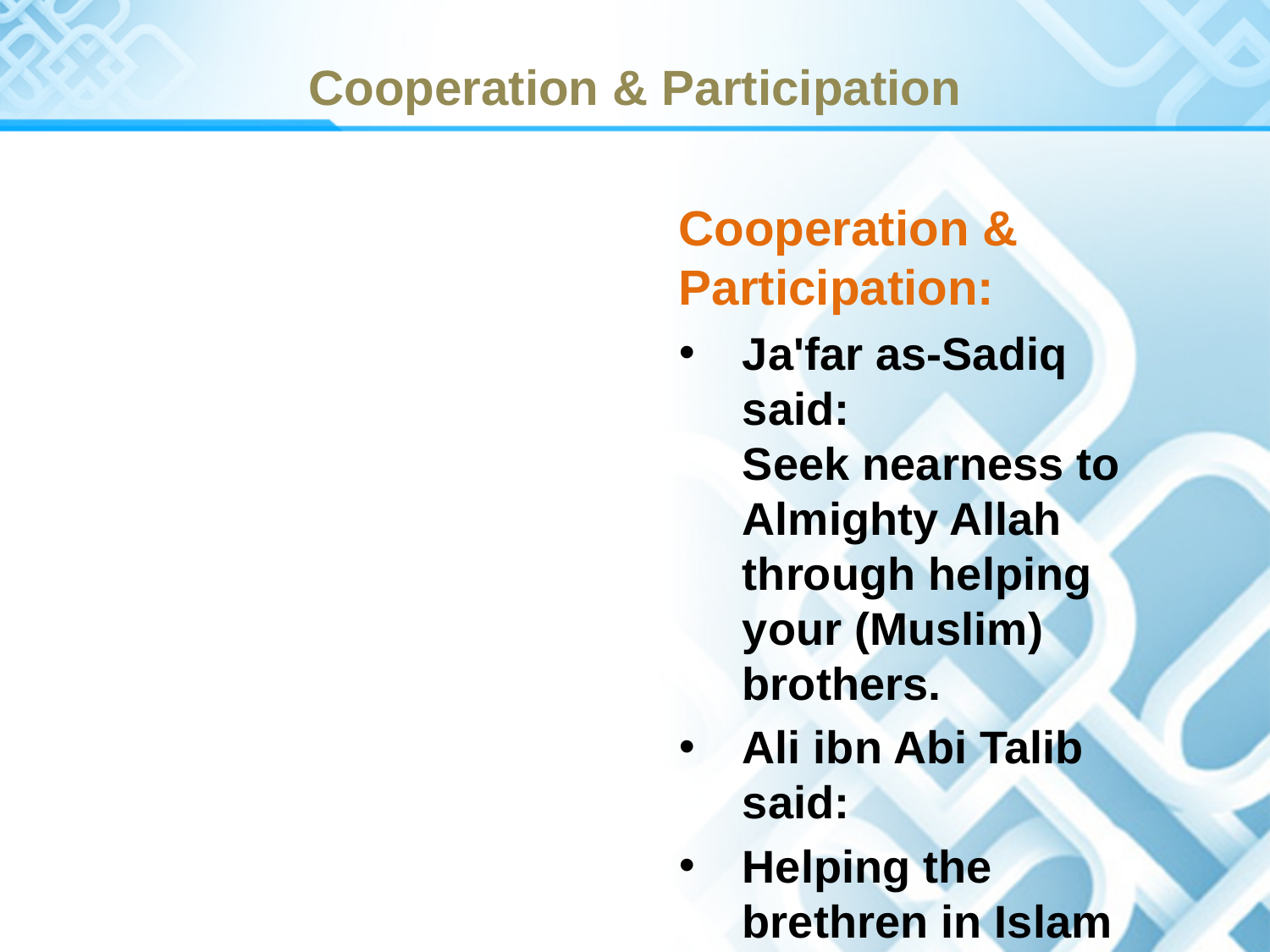

# Cooperation & Participation
Cooperation & Participation:
Ja'far as-Sadiq said:
Seek nearness to Almighty Allah through helping your (Muslim) brothers.
Ali ibn Abi Talib said:
Helping the brethren in Islam increases sustenance